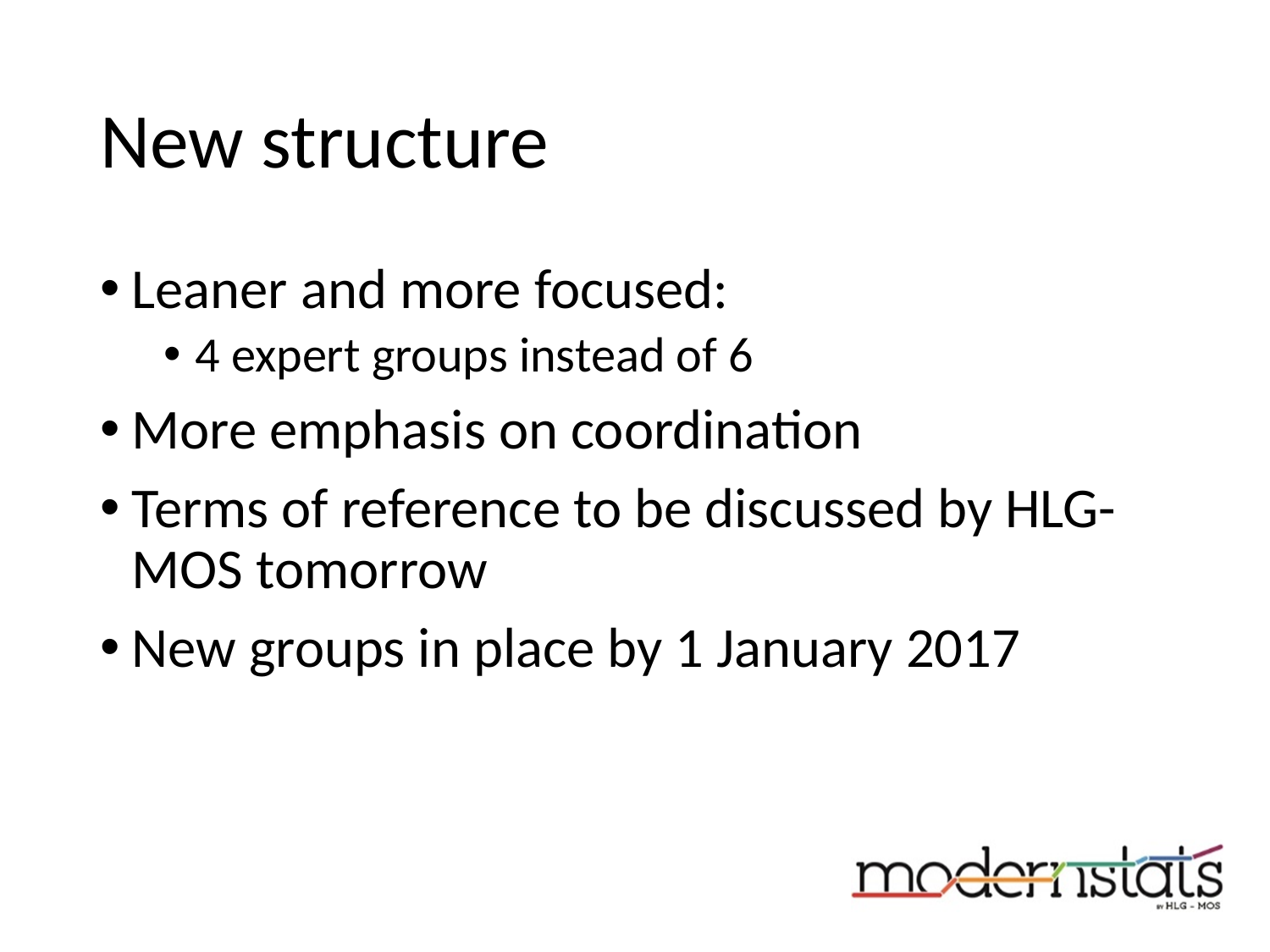

# New structure
Leaner and more focused:
4 expert groups instead of 6
More emphasis on coordination
Terms of reference to be discussed by HLG-MOS tomorrow
New groups in place by 1 January 2017